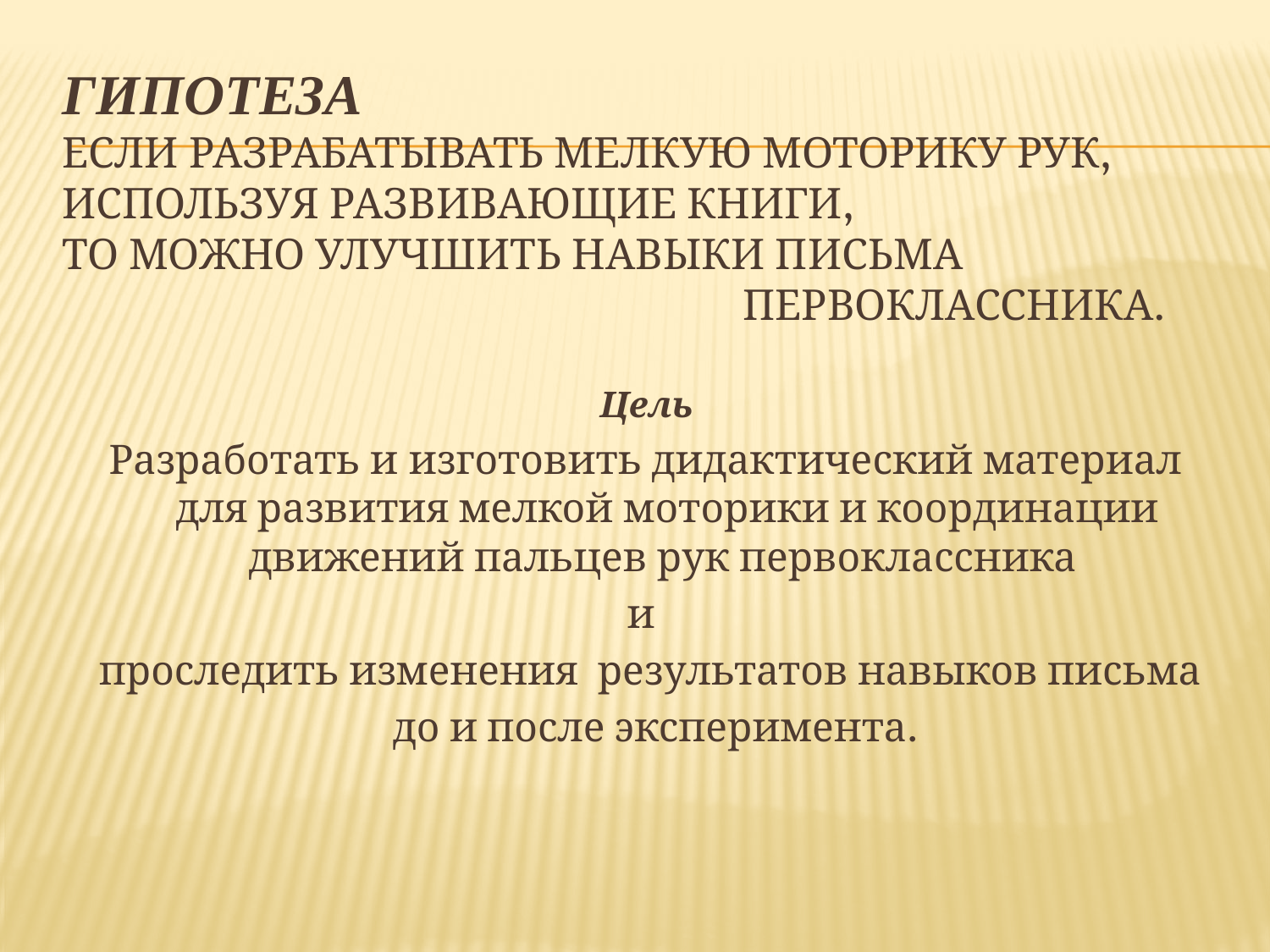

# Гипотеза Если разрабатывать мелкую моторику рук, используя развивающие книги, то можно улучшить навыки письма первоклассника.

Цель
Разработать и изготовить дидактический материал  для развития мелкой моторики и координации движений пальцев рук первоклассника
и
проследить изменения  результатов навыков письма
 до и после эксперимента.